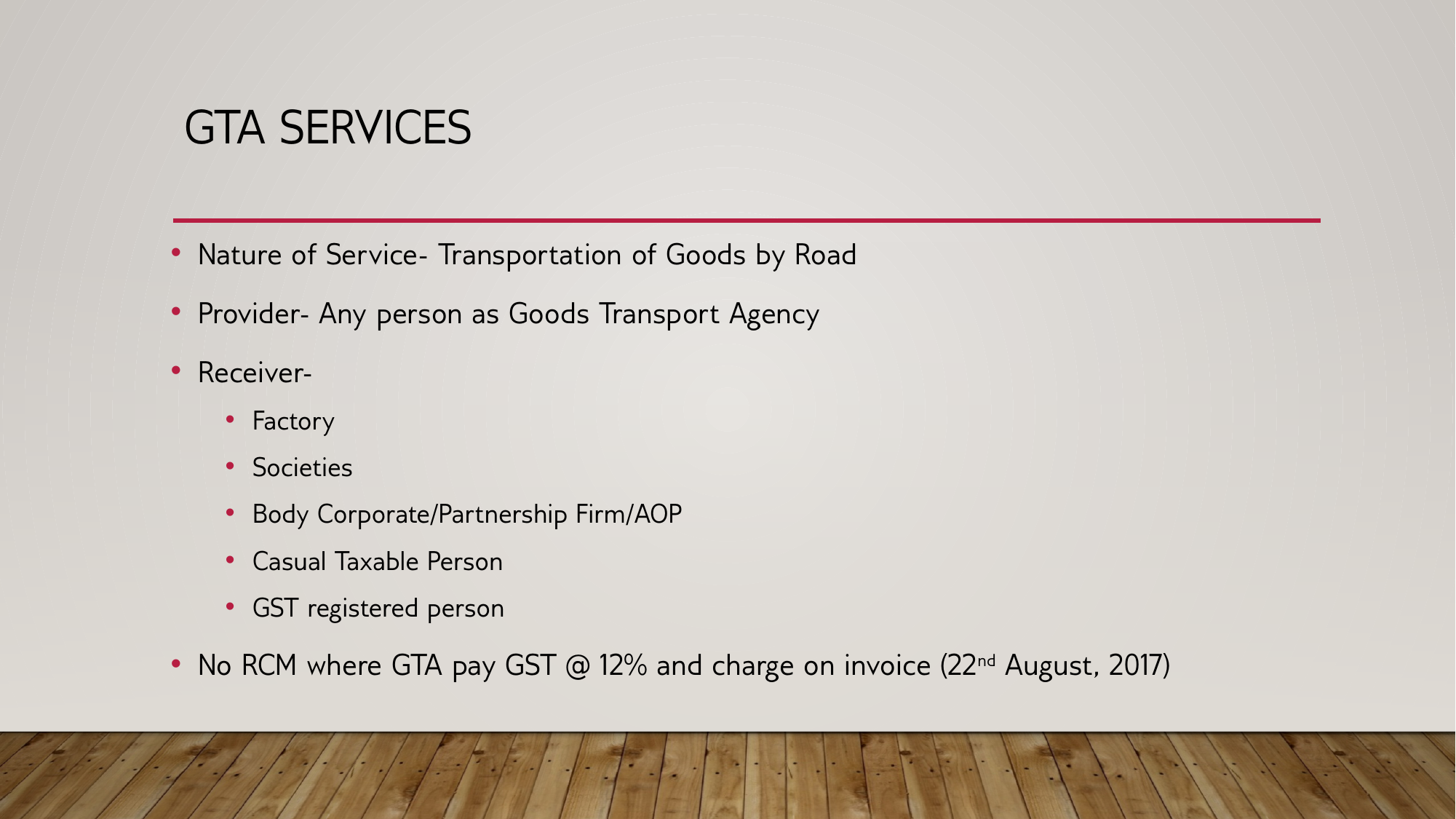

# GTA Services
Nature of Service- Transportation of Goods by Road
Provider- Any person as Goods Transport Agency
Receiver-
Factory
Societies
Body Corporate/Partnership Firm/AOP
Casual Taxable Person
GST registered person
No RCM where GTA pay GST @ 12% and charge on invoice (22nd August, 2017)